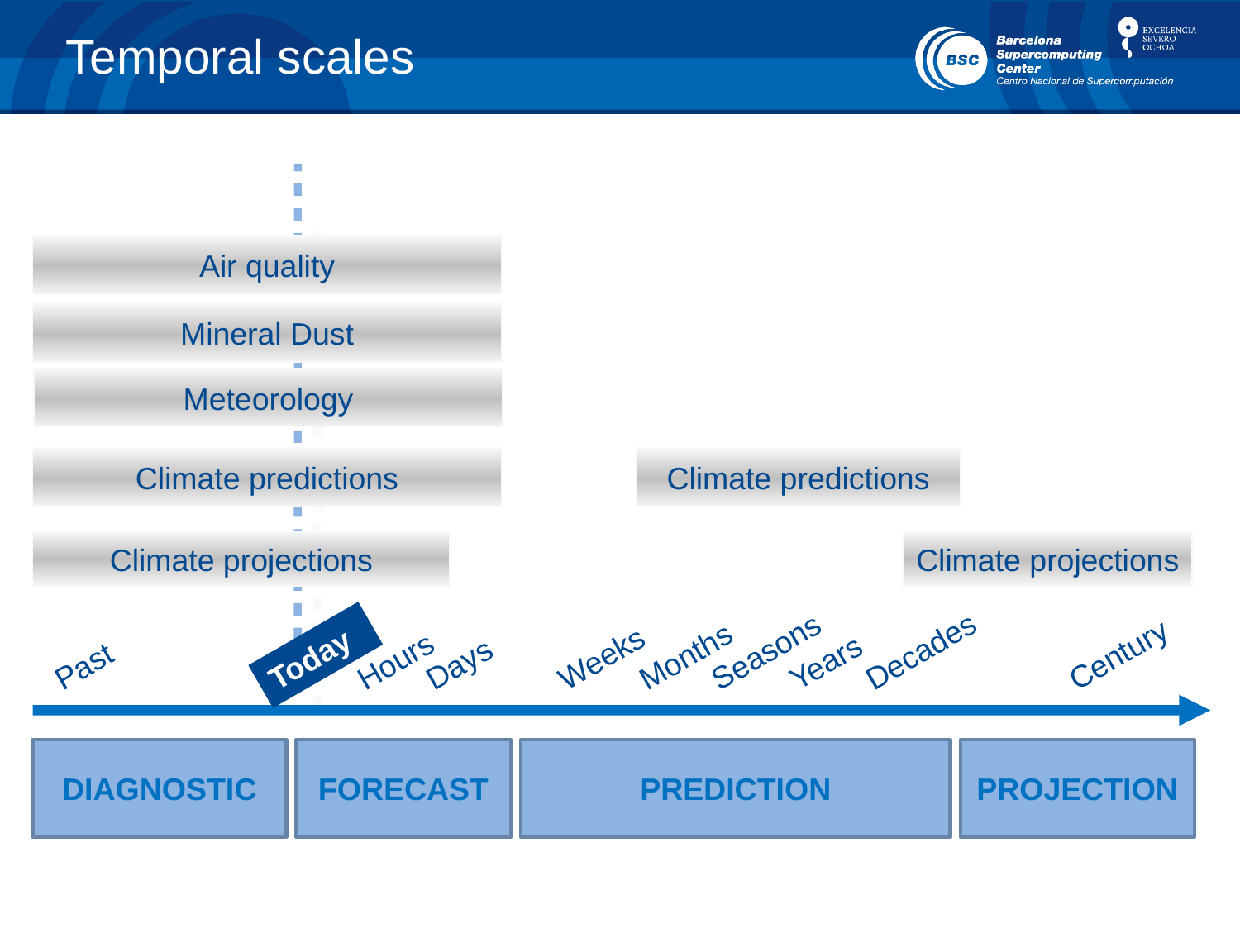

Temporal scales

Air quality
Mineral Dust
Meteorology
Climate predictions
Climate predictions
Climate projections
Climate projections
Past
Seasons
Years
Decades
Century
Today
Hours
Days
Weeks
Months

DIAGNOSTIC
FORECAST
PREDICTION
PROJECTION